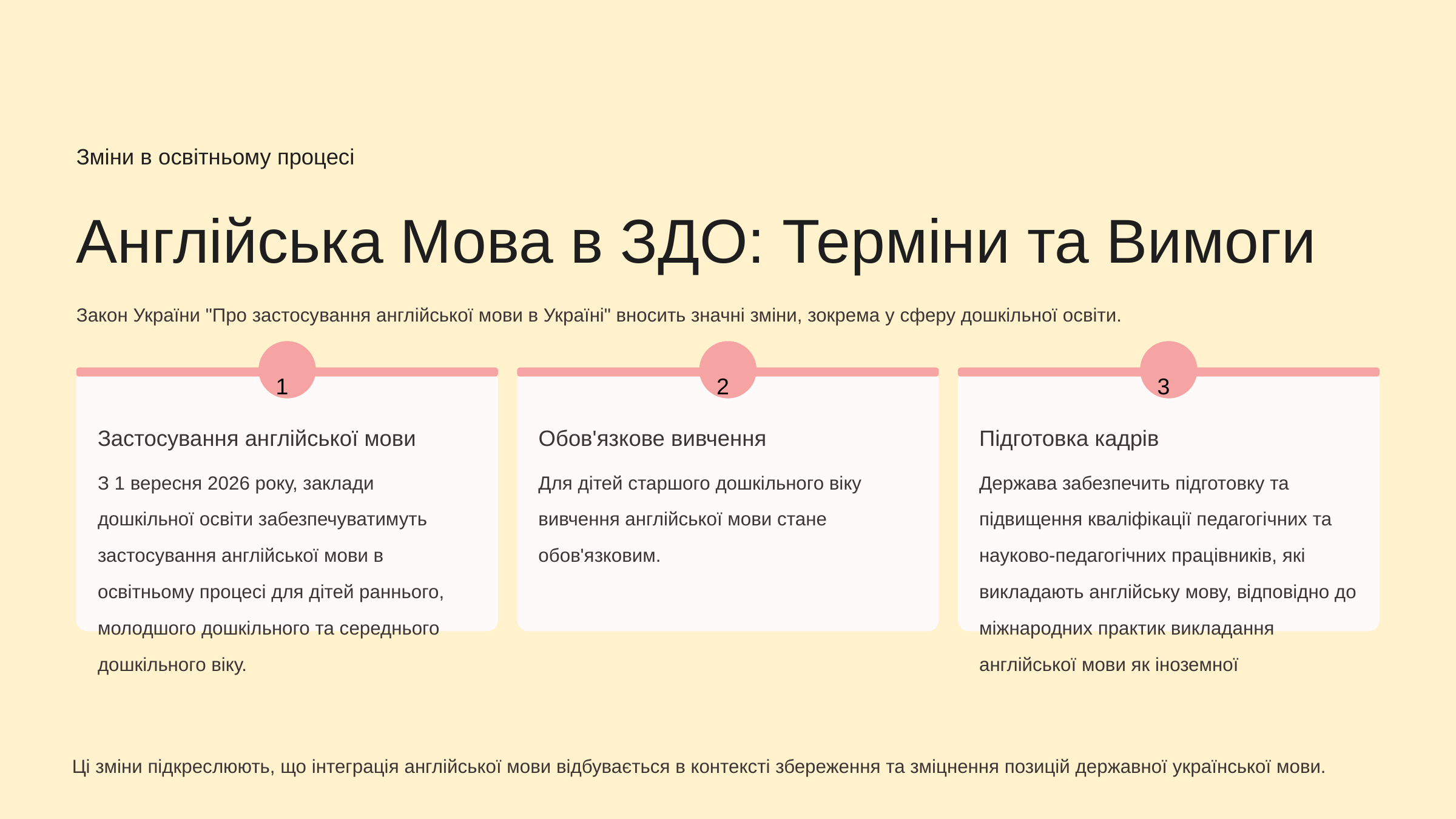

Зміни в освітньому процесі
Англійська Мова в ЗДО: Терміни та Вимоги
Закон України "Про застосування англійської мови в Україні" вносить значні зміни, зокрема у сферу дошкільної освіти.

1
2
3

Застосування англійської мови
Обов'язкове вивчення
Підготовка кадрів
З 1 вересня 2026 року, заклади дошкільної освіти забезпечуватимуть застосування англійської мови в освітньому процесі для дітей раннього, молодшого дошкільного та середнього дошкільного віку.
Для дітей старшого дошкільного віку вивчення англійської мови стане обов'язковим.
Держава забезпечить підготовку та підвищення кваліфікації педагогічних та науково-педагогічних працівників, які викладають англійську мову, відповідно до міжнародних практик викладання англійської мови як іноземної
Ці зміни підкреслюють, що інтеграція англійської мови відбувається в контексті збереження та зміцнення позицій державної української мови.